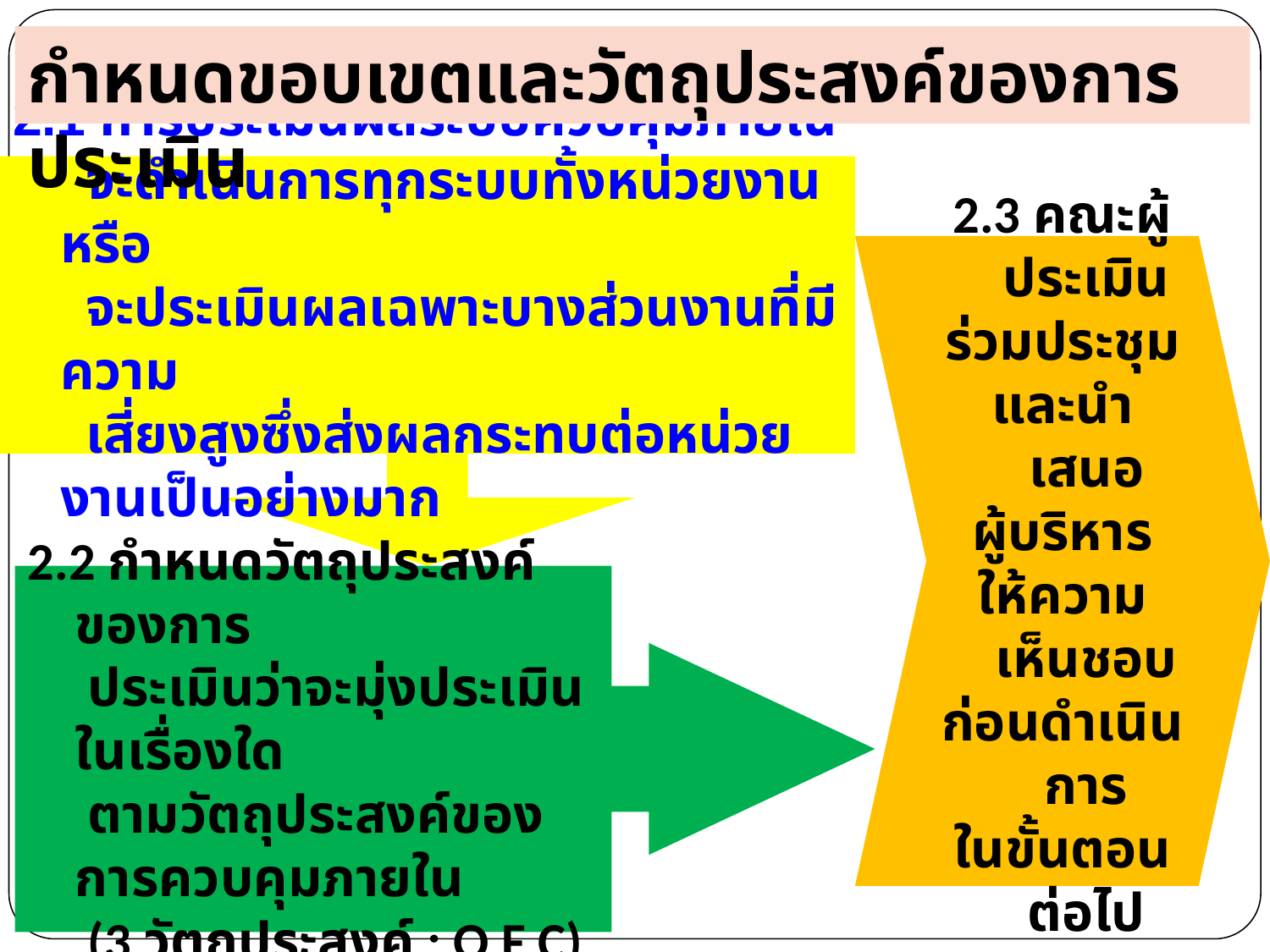

กำหนดขอบเขตและวัตถุประสงค์ของการประเมิน

2.1 การประเมินผลระบบควบคุมภายใน
     จะดำเนินการทุกระบบทั้งหน่วยงาน หรือ
     จะประเมินผลเฉพาะบางส่วนงานที่มีความ
     เสี่ยงสูงซึ่งส่งผลกระทบต่อหน่วยงานเป็นอย่างมาก
2.3 คณะผู้ประเมิน
ร่วมประชุม
และนำเสนอ
ผู้บริหาร
ให้ความเห็นชอบ
ก่อนดำเนินการ
ในขั้นตอนต่อไป
2.2 กำหนดวัตถุประสงค์ของการ
     ประเมินว่าจะมุ่งประเมินในเรื่องใด
     ตามวัตถุประสงค์ของการควบคุมภายใน
     (3 วัตถุประสงค์ : O F C)